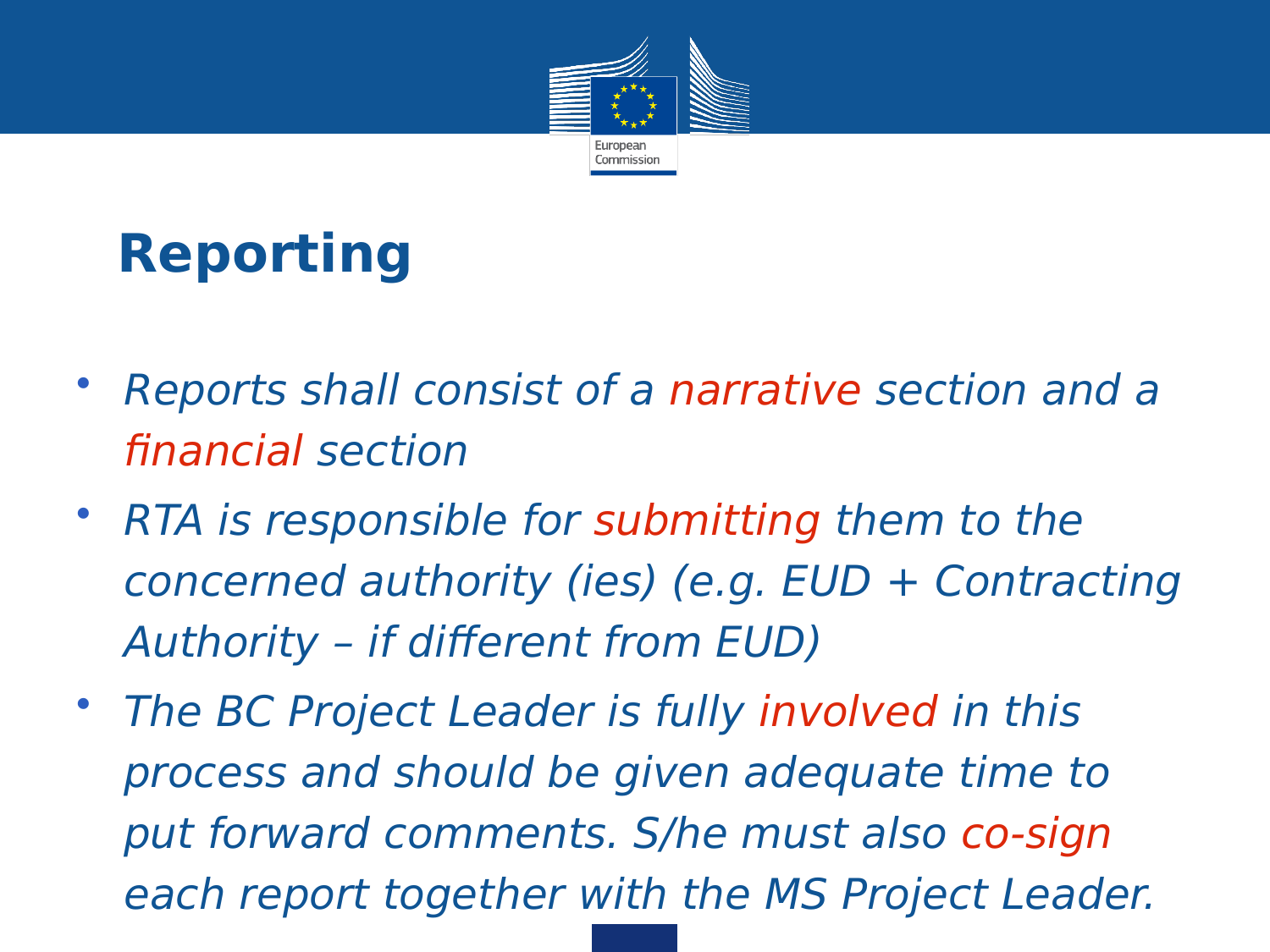

# Reporting
Reports shall consist of a narrative section and a financial section
RTA is responsible for submitting them to the concerned authority (ies) (e.g. EUD + Contracting Authority – if different from EUD)
The BC Project Leader is fully involved in this process and should be given adequate time to put forward comments. S/he must also co-sign each report together with the MS Project Leader.